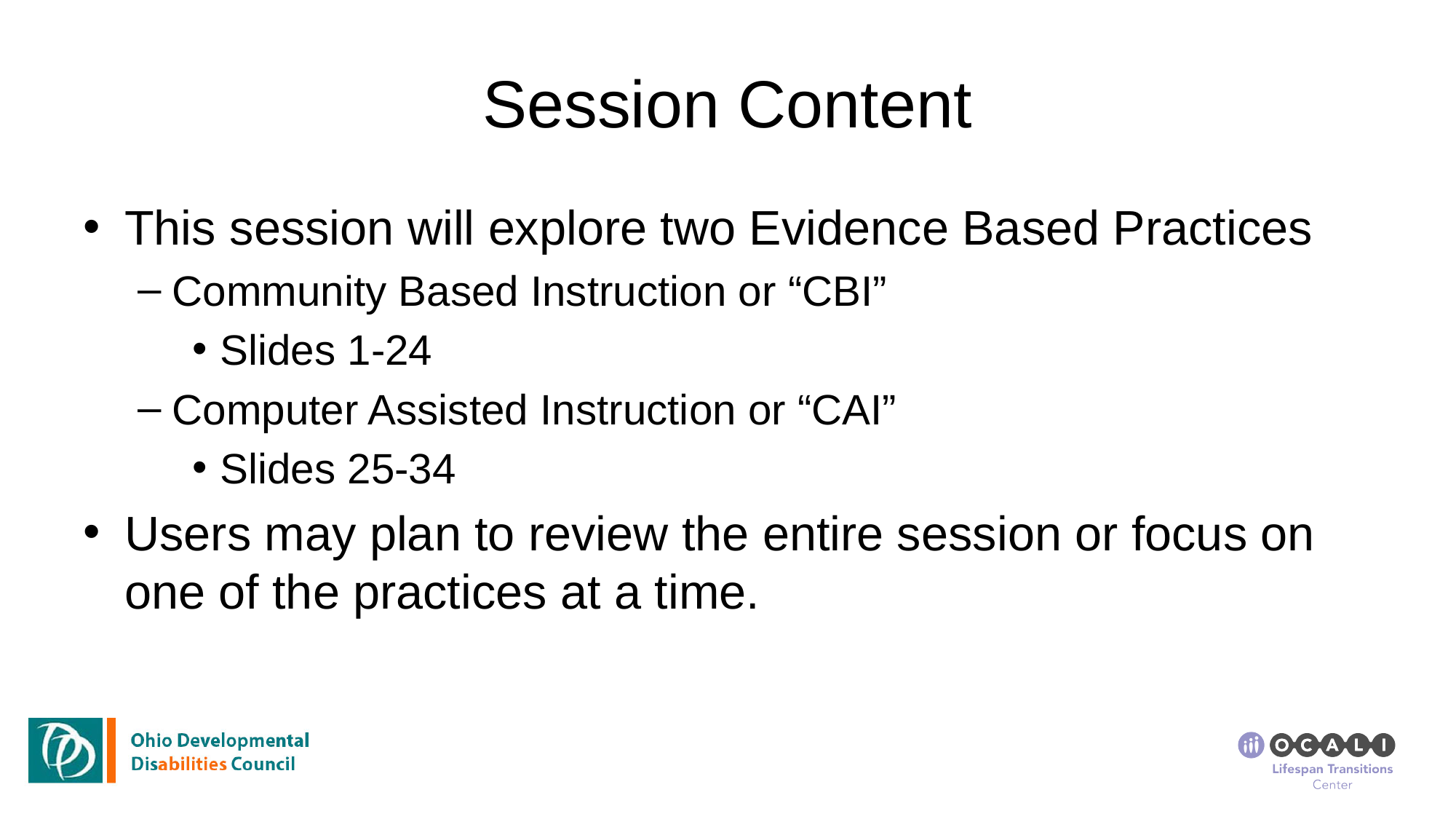

# Session Content
This session will explore two Evidence Based Practices
Community Based Instruction or “CBI”
Slides 1-24
Computer Assisted Instruction or “CAI”
Slides 25-34
Users may plan to review the entire session or focus on one of the practices at a time.